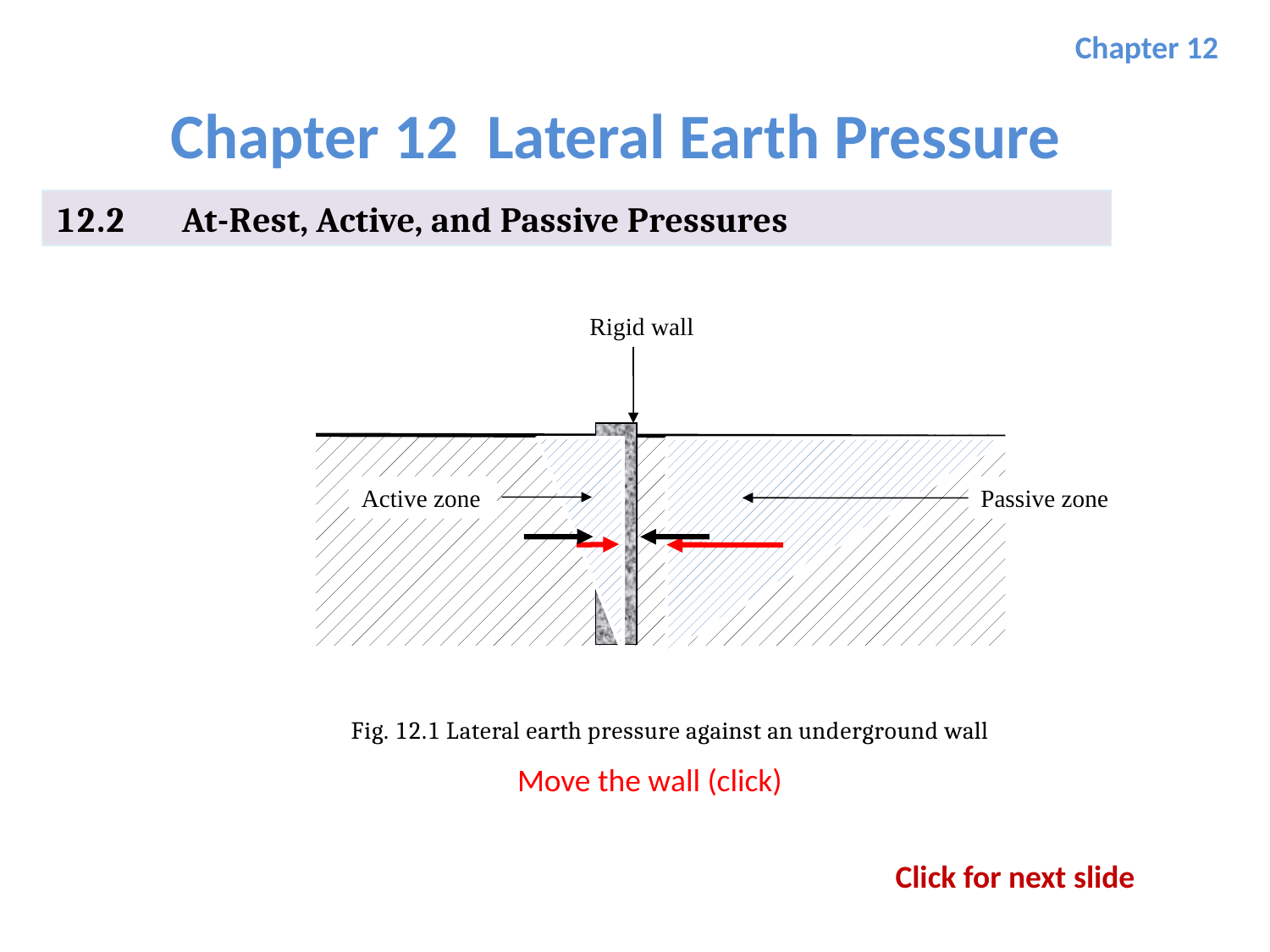

Chapter 12
Chapter 12  Lateral Earth Pressure
12.2	At-Rest, Active, and Passive Pressures
Rigid wall

Active zone
Passive zone

At-Rest
At-Rest
Fig. 12.1 Lateral earth pressure against an underground wall
Move the wall (click)
Click for next slide